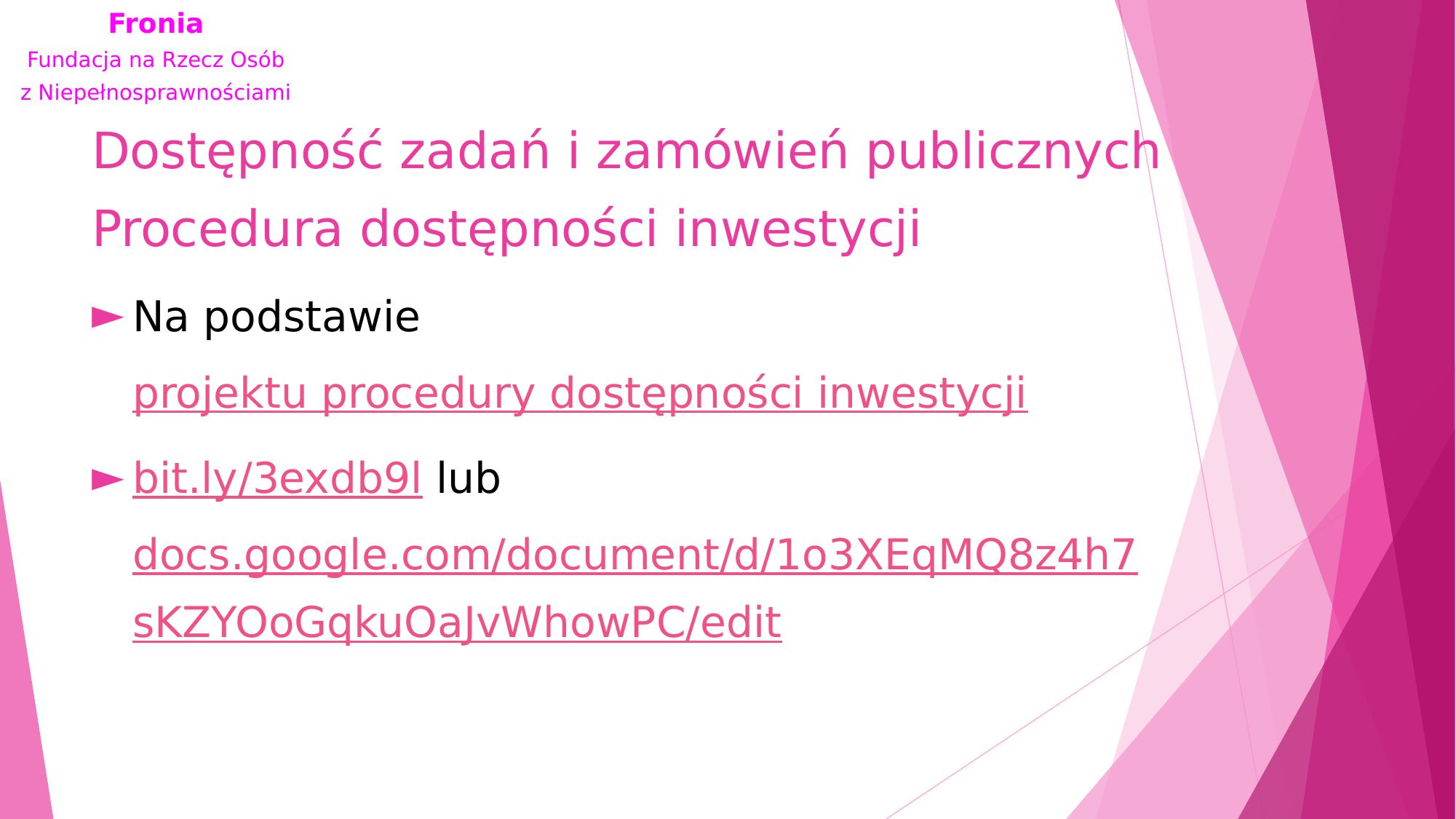

# Dostępność zadań i zamówień publicznych Procedura dostępności inwestycji
Na podstawie projektu procedury dostępności inwestycji
bit.ly/3exdb9l lub docs.google.com/document/d/1o3XEqMQ8z4h7sKZYOoGqkuOaJvWhowPC/edit